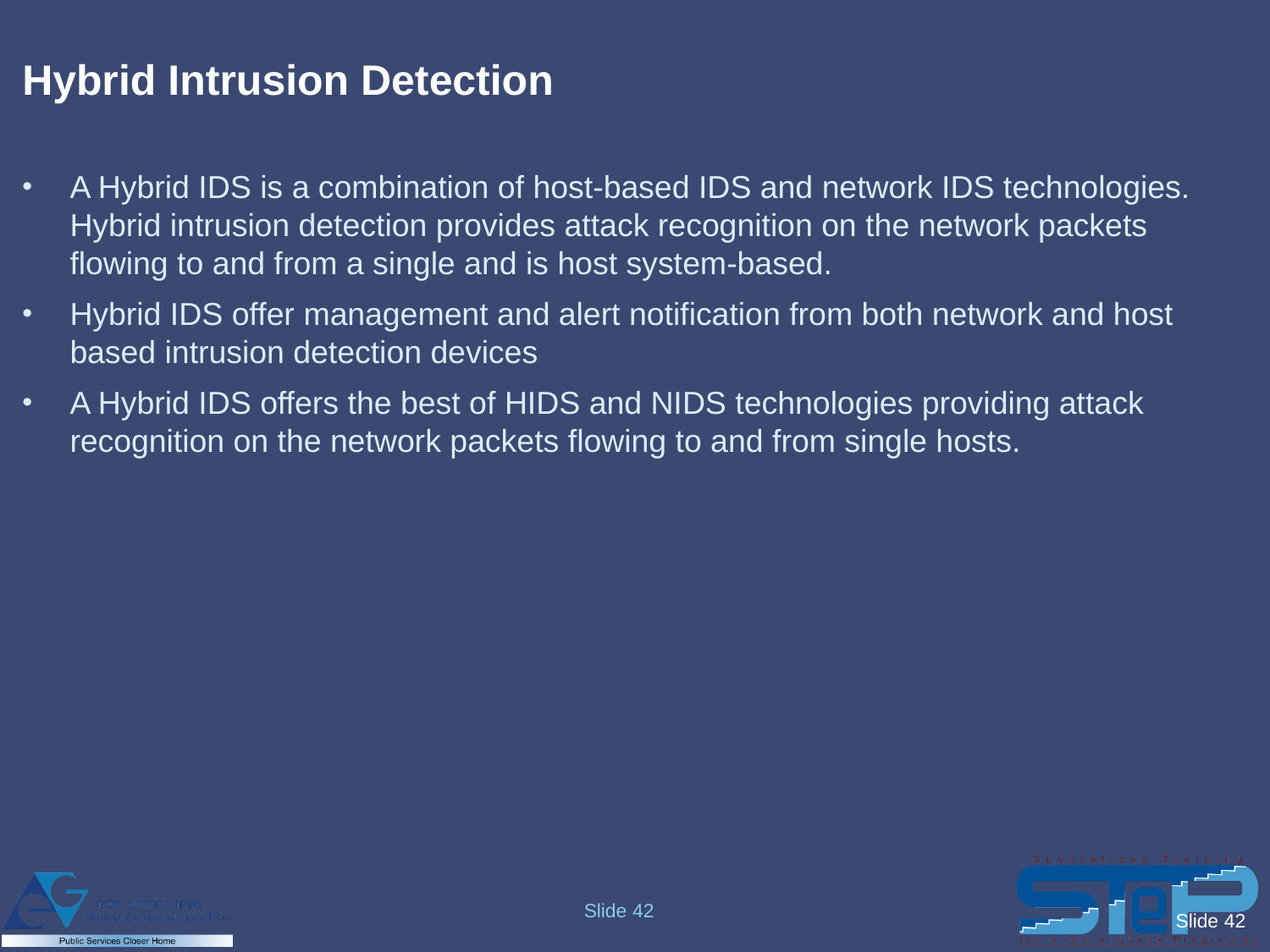

# Hybrid Intrusion Detection
A Hybrid IDS is a combination of host-based IDS and network IDS technologies. Hybrid intrusion detection provides attack recognition on the network packets flowing to and from a single and is host system-based.
Hybrid IDS offer management and alert notification from both network and host based intrusion detection devices
A Hybrid IDS offers the best of HIDS and NIDS technologies providing attack recognition on the network packets flowing to and from single hosts.

Slide 42